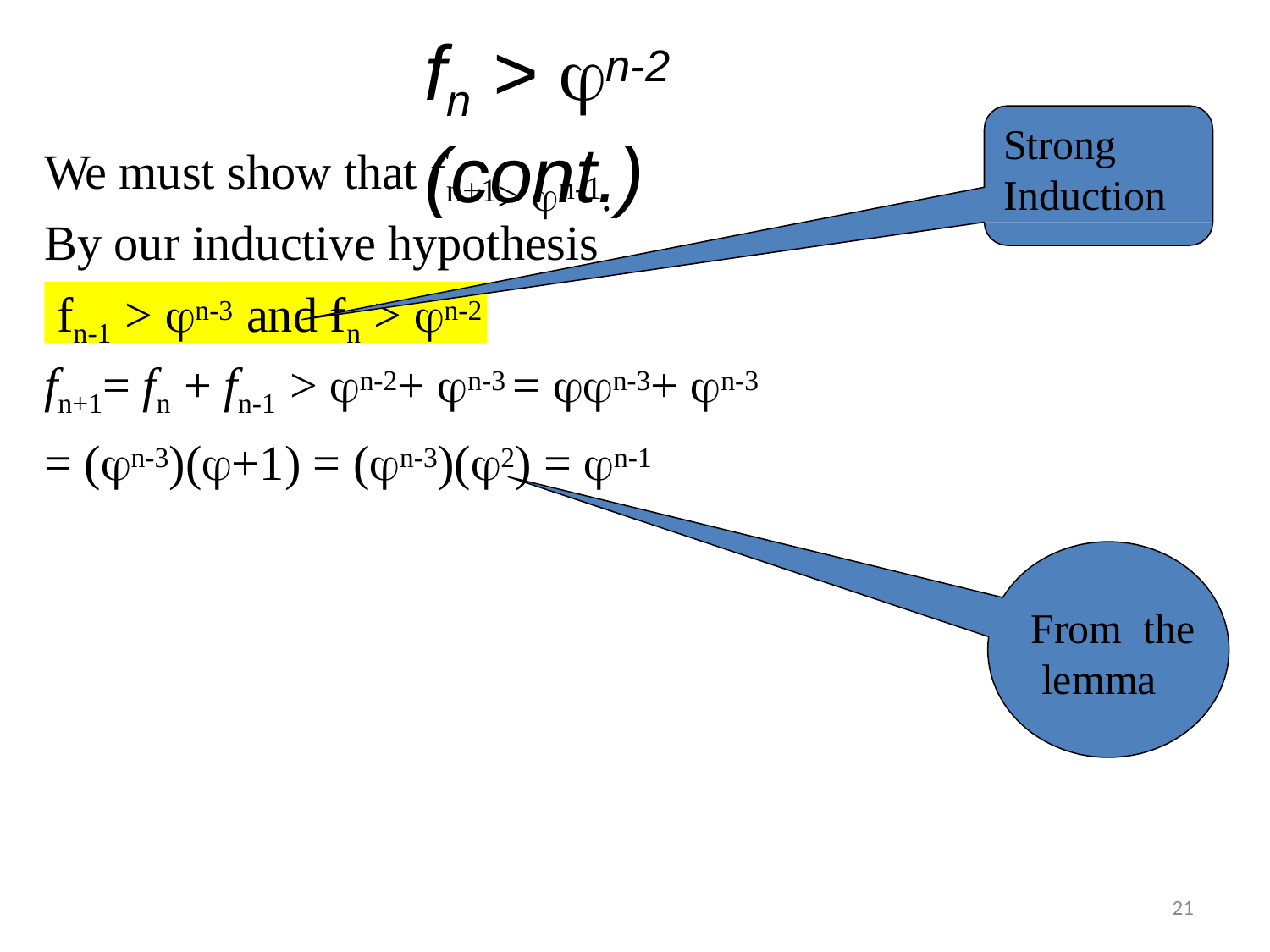

# fn > ϕn-2 (cont.)

Strong  Induction
> ϕn-1.
We must show that f
n+1
By our inductive hypothesis  fn-1 > ϕn-3 and fn > ϕn-2

fn+1= fn + fn-1 > ϕn-2+ ϕn-3 = ϕϕn-3+ ϕn-3
= (ϕn-3)(ϕ+1) = (ϕn-3)(ϕ2) = ϕn-1

From  the  lemma

21